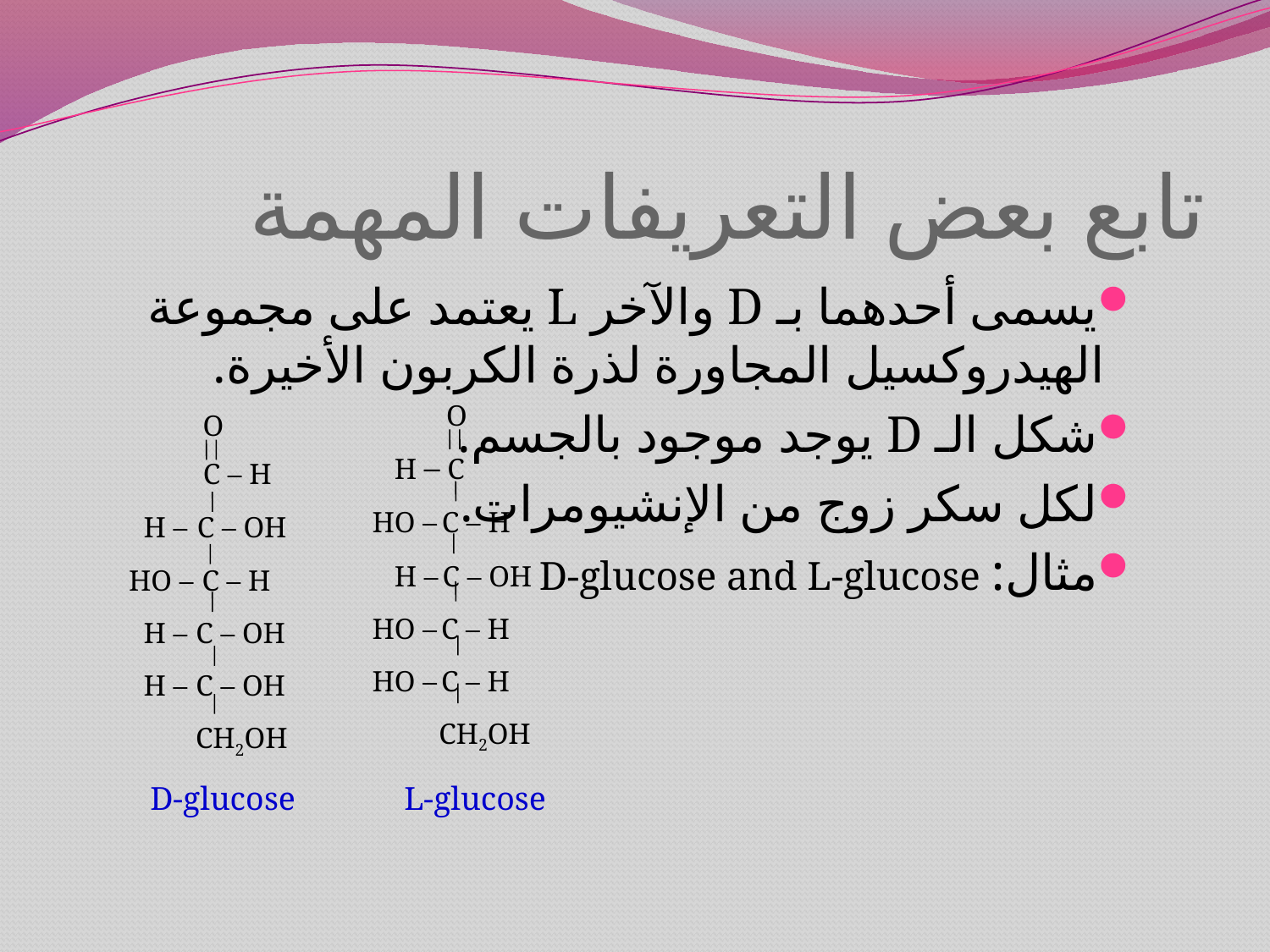

# تابع بعض التعريفات المهمة
يسمى أحدهما بـ D والآخر L يعتمد على مجموعة الهيدروكسيل المجاورة لذرة الكربون الأخيرة.
شكل الـ D يوجد موجود بالجسم.
لكل سكر زوج من الإنشيومرات.
مثال: D-glucose and L-glucose
          O
   H – C
HO – C – H
   H – C – OH
HO – C – H
HO – C – H
         CH2OH

          O
          C – H
  H –  C – OH
HO –  C – H
  H –  C – OH
  H –  C – OH
         CH2OH

D-glucose
L-glucose